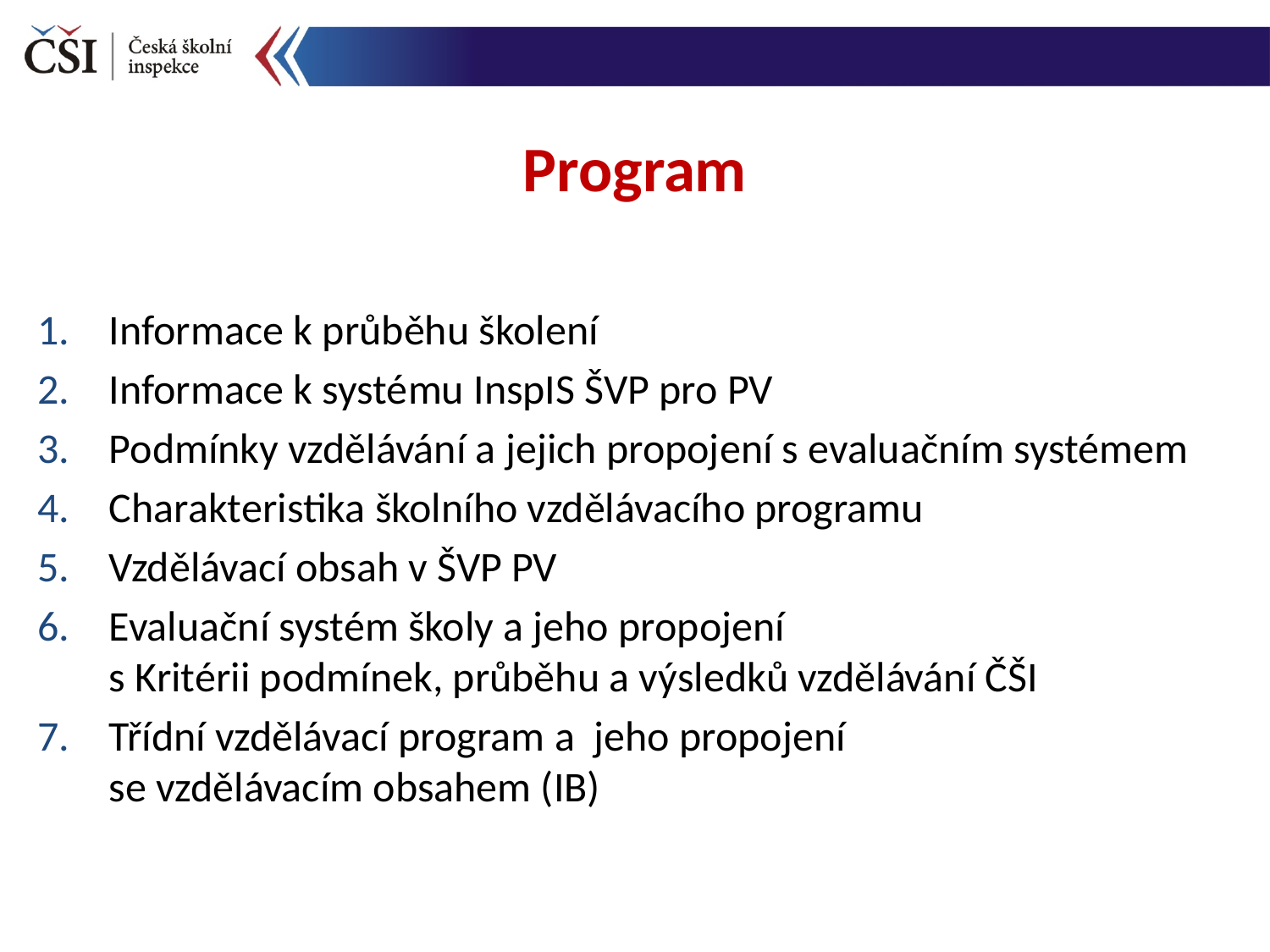

Program
Informace k průběhu školení
Informace k systému InspIS ŠVP pro PV
Podmínky vzdělávání a jejich propojení s evaluačním systémem
Charakteristika školního vzdělávacího programu
Vzdělávací obsah v ŠVP PV
Evaluační systém školy a jeho propojení
s Kritérii podmínek, průběhu a výsledků vzdělávání ČŠI
Třídní vzdělávací program a  jeho propojení
se vzdělávacím obsahem (IB)